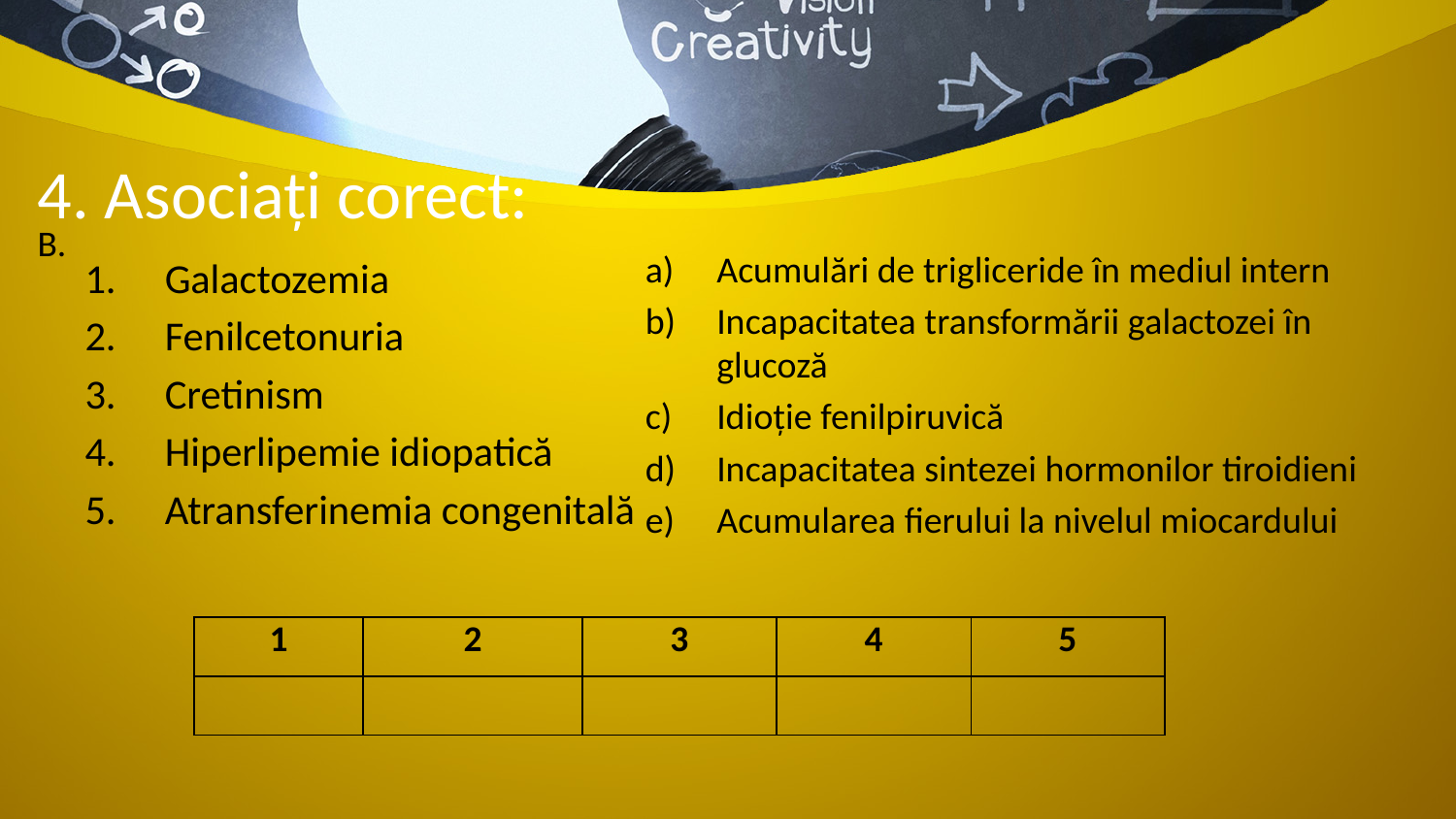

# 4. Asociați corect:
B.
Acumulări de trigliceride în mediul intern
Incapacitatea transformării galactozei în glucoză
Idioție fenilpiruvică
Incapacitatea sintezei hormonilor tiroidieni
Acumularea fierului la nivelul miocardului

Galactozemia
Fenilcetonuria
Cretinism
Hiperlipemie idiopatică
Atransferinemia congenitală

| 1 | 2 | 3 | 4 | 5 |
| --- | --- | --- | --- | --- |
|  |  |  |  |  |